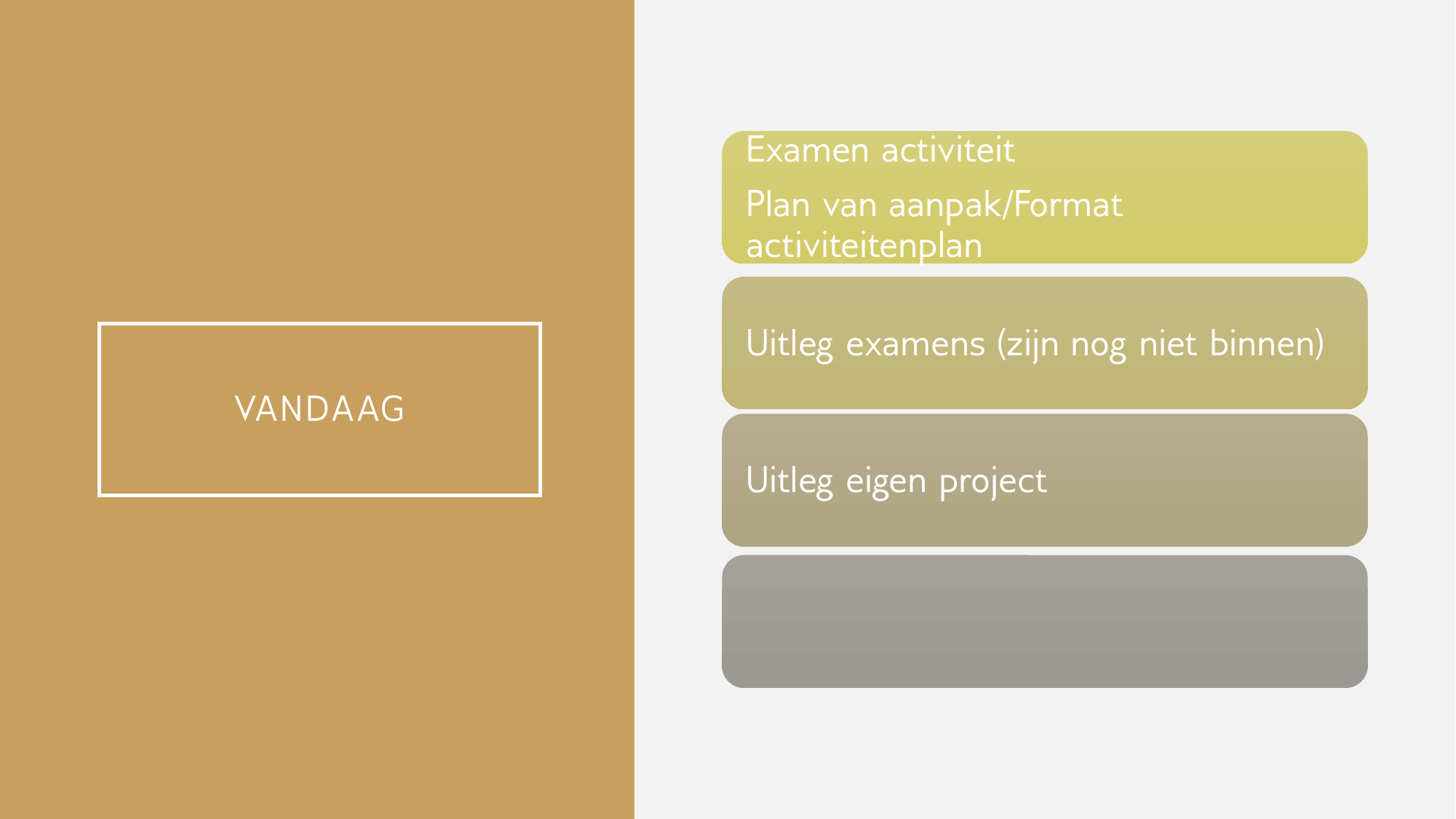

Examen activiteit
Plan van aanpak/Format activiteitenplan
Uitleg examens (zijn nog niet binnen)
Uitleg eigen project

# VANDAAG